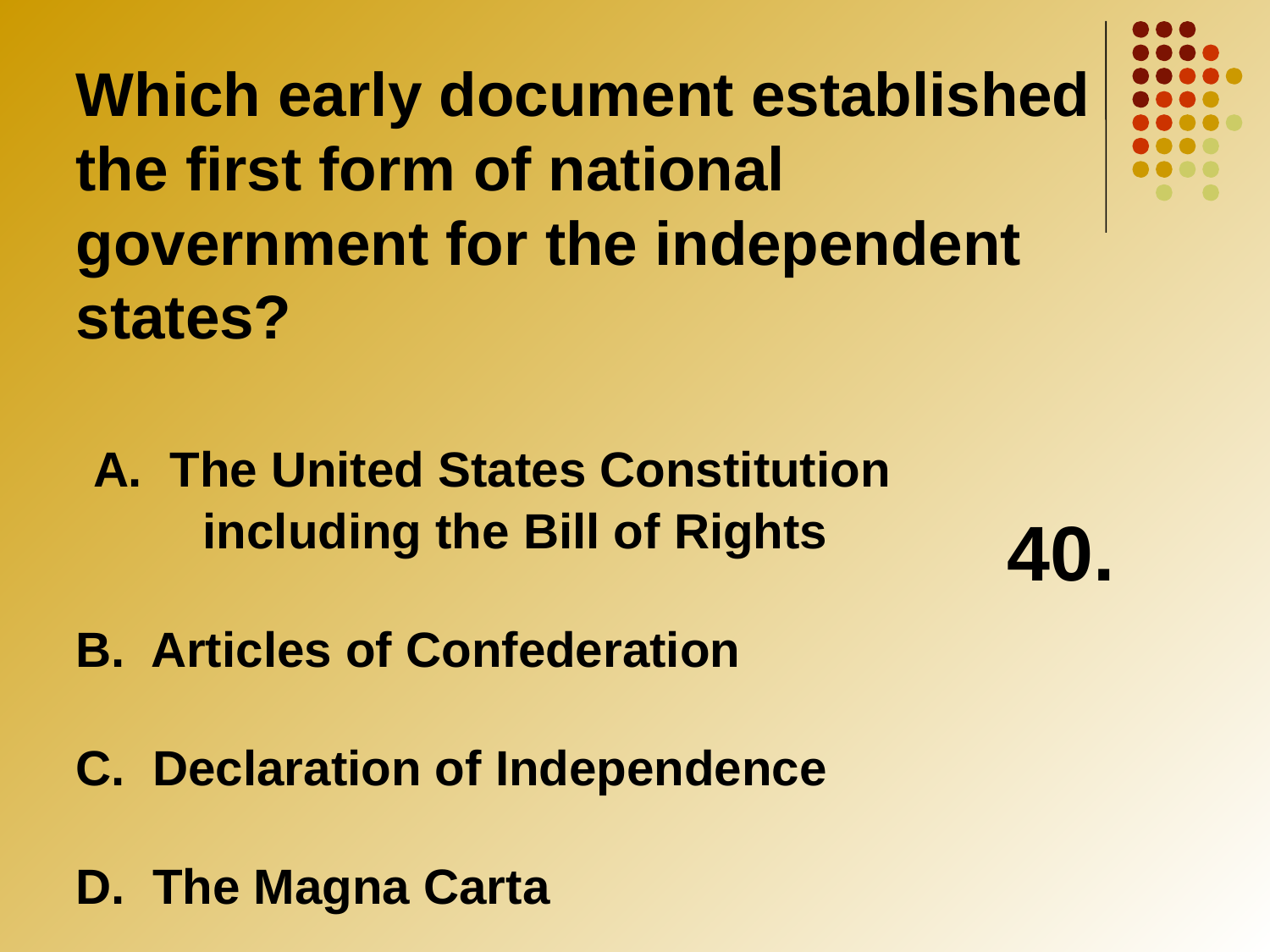

40.
Which early document established the first form of national government for the independent states?
 A.  The United States Constitution
 	including the Bill of Rights
B.  Articles of Confederation
C.  Declaration of Independence
D.  The Magna Carta